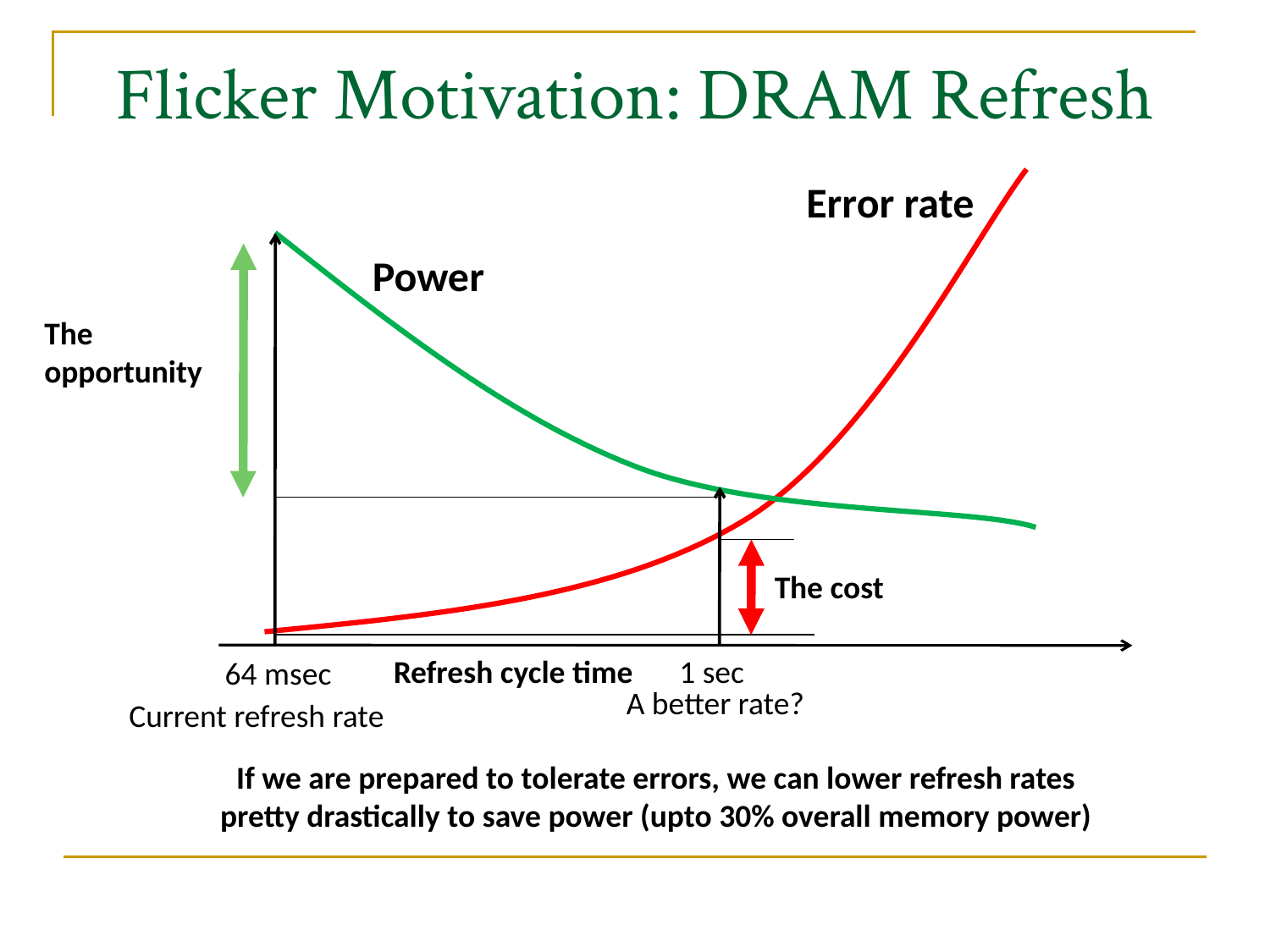

# Flicker Motivation: DRAM Refresh

Error rate

Power
The
opportunity
The cost
Refresh cycle time
1 sec
64 msec
A better rate?
Current refresh rate
If we are prepared to tolerate errors, we can lower refresh rates pretty drastically to save power (upto 30% overall memory power)